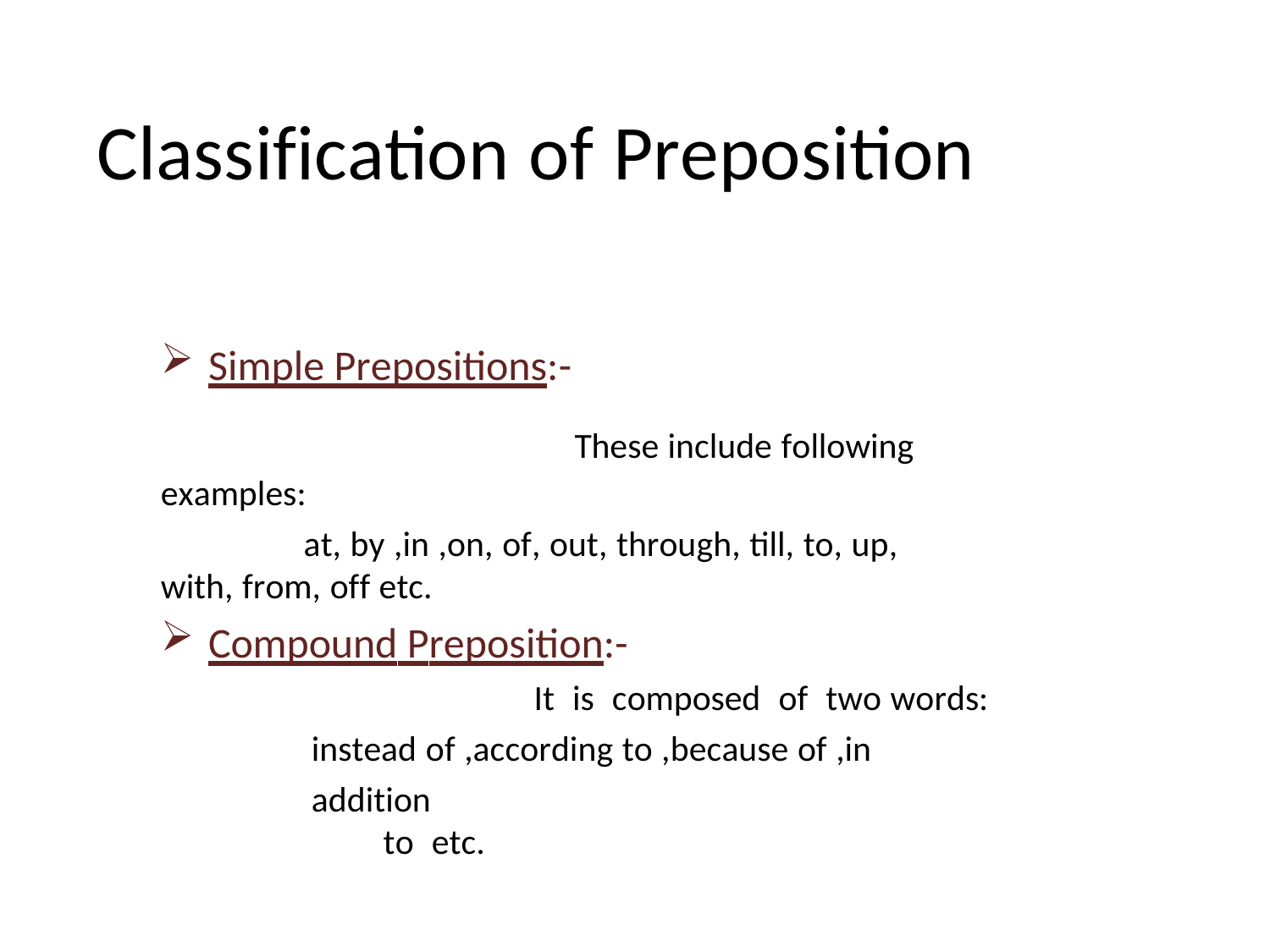

# Classification of Preposition
Simple Prepositions:-
These include following
examples:
at, by ,in ,on, of, out, through, till, to, up, with, from, off etc.
Compound Preposition:-
It  is  composed  of  two words: instead of ,according to ,because of ,in addition
to  etc.